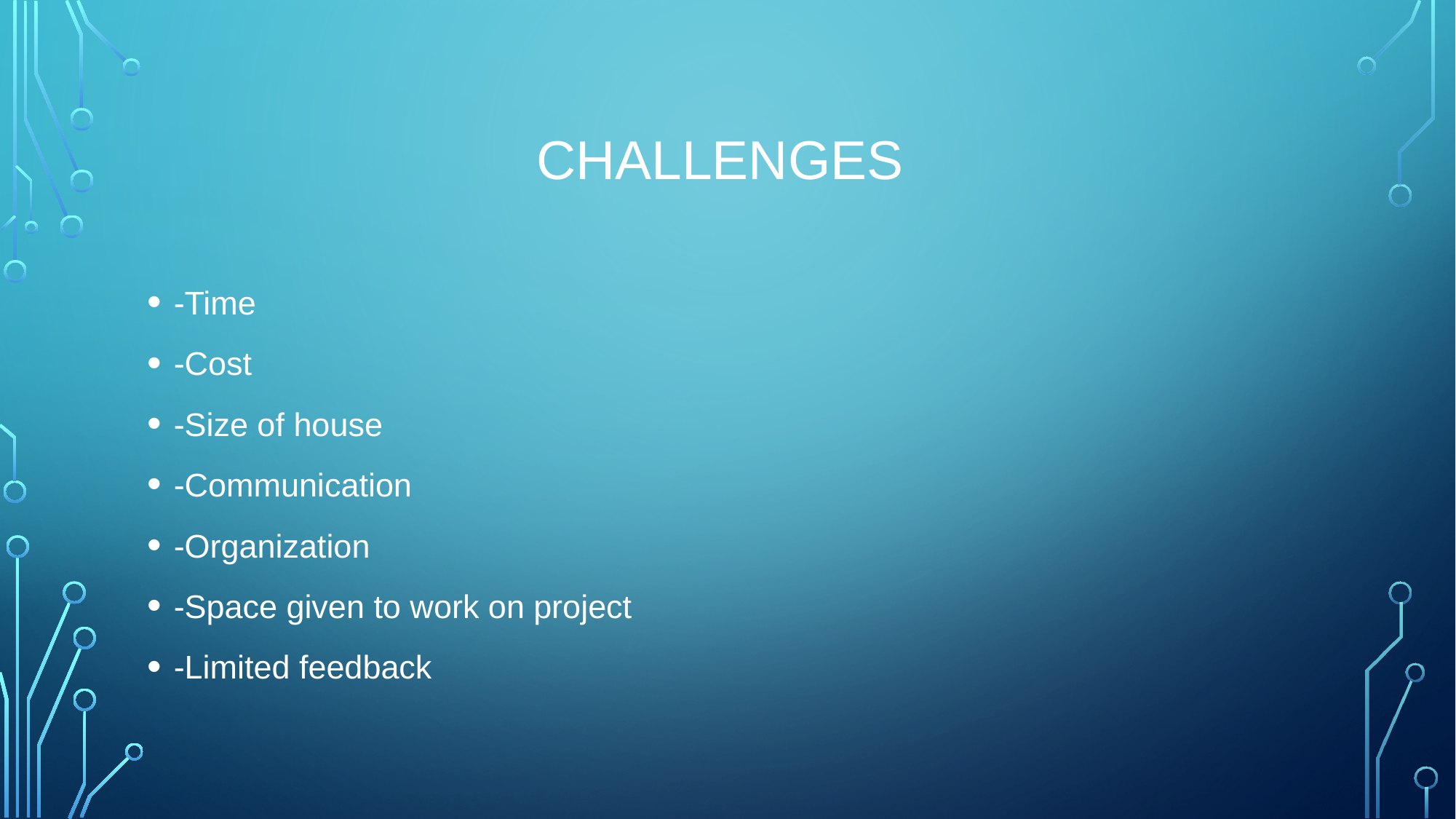

# Challenges
-Time
-Cost
-Size of house
-Communication
-Organization
-Space given to work on project
-Limited feedback